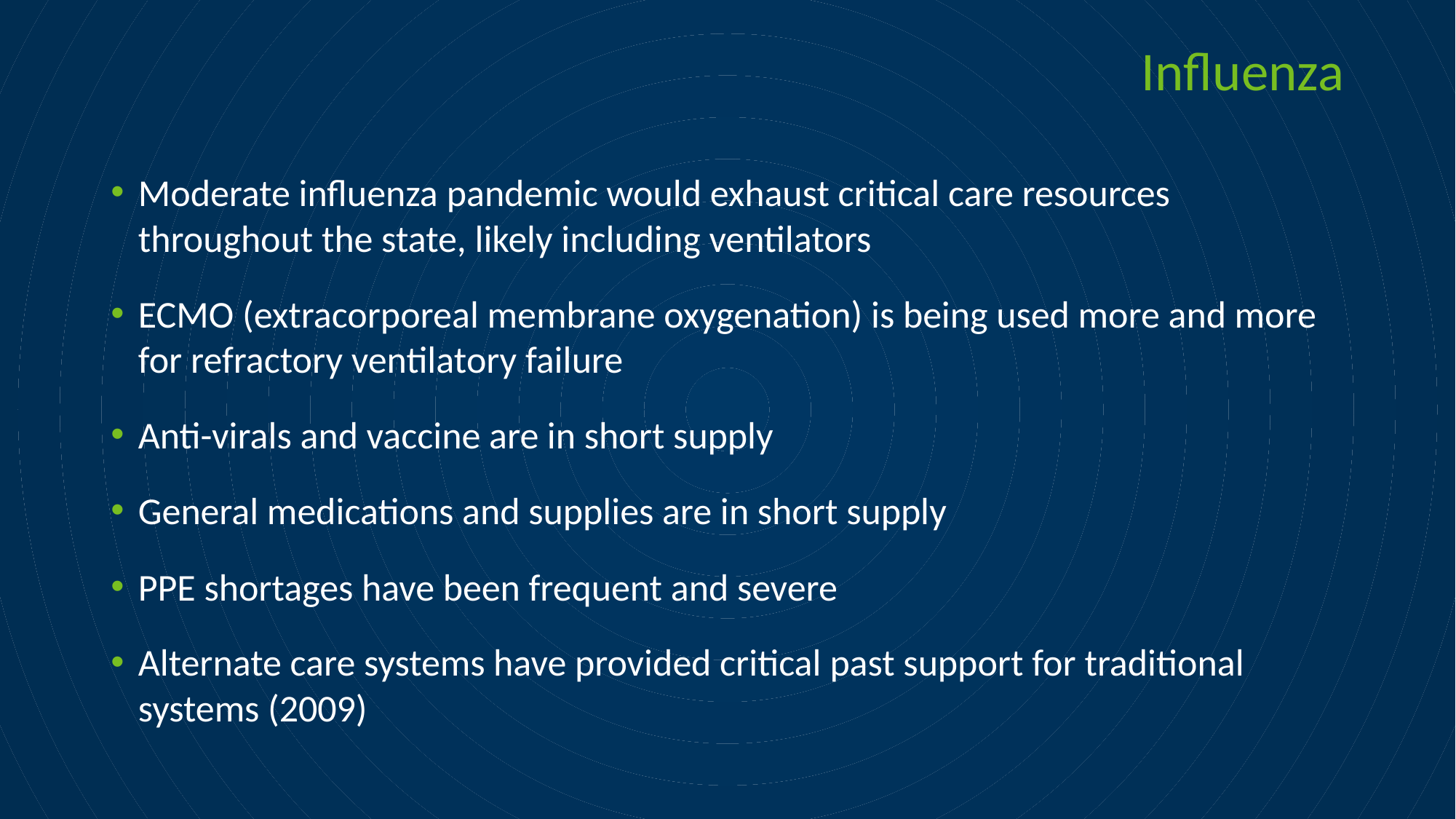

# Influenza
Moderate influenza pandemic would exhaust critical care resources throughout the state, likely including ventilators
ECMO (extracorporeal membrane oxygenation) is being used more and more for refractory ventilatory failure
Anti-virals and vaccine are in short supply
General medications and supplies are in short supply
PPE shortages have been frequent and severe
Alternate care systems have provided critical past support for traditional systems (2009)